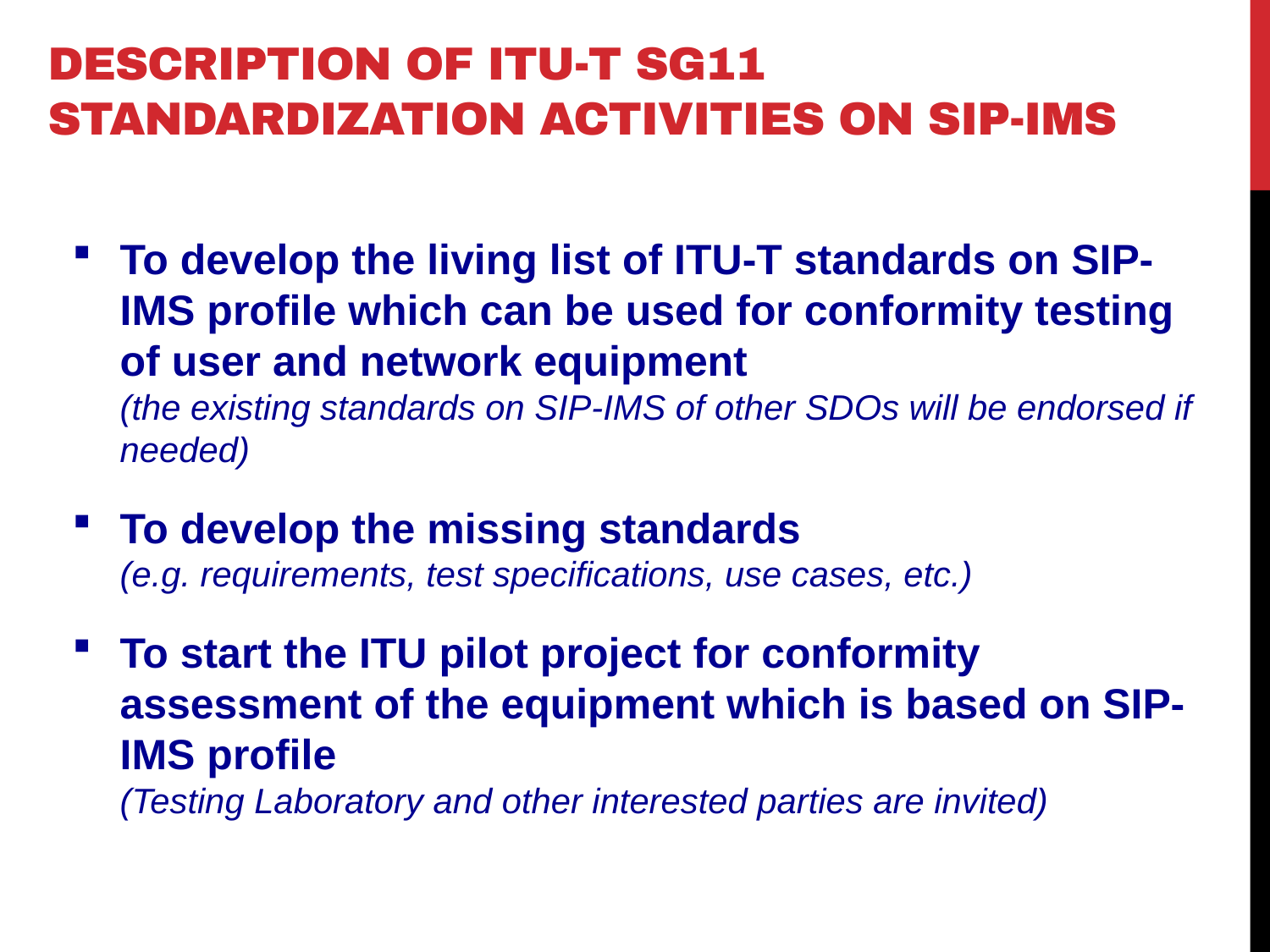

# Description of ITU-T SG11 standardization activities on SIP-IMS
To develop the living list of ITU-T standards on SIP-IMS profile which can be used for conformity testing of user and network equipment
(the existing standards on SIP-IMS of other SDOs will be endorsed if needed)
To develop the missing standards
(e.g. requirements, test specifications, use cases, etc.)
To start the ITU pilot project for conformity assessment of the equipment which is based on SIP-IMS profile
(Testing Laboratory and other interested parties are invited)